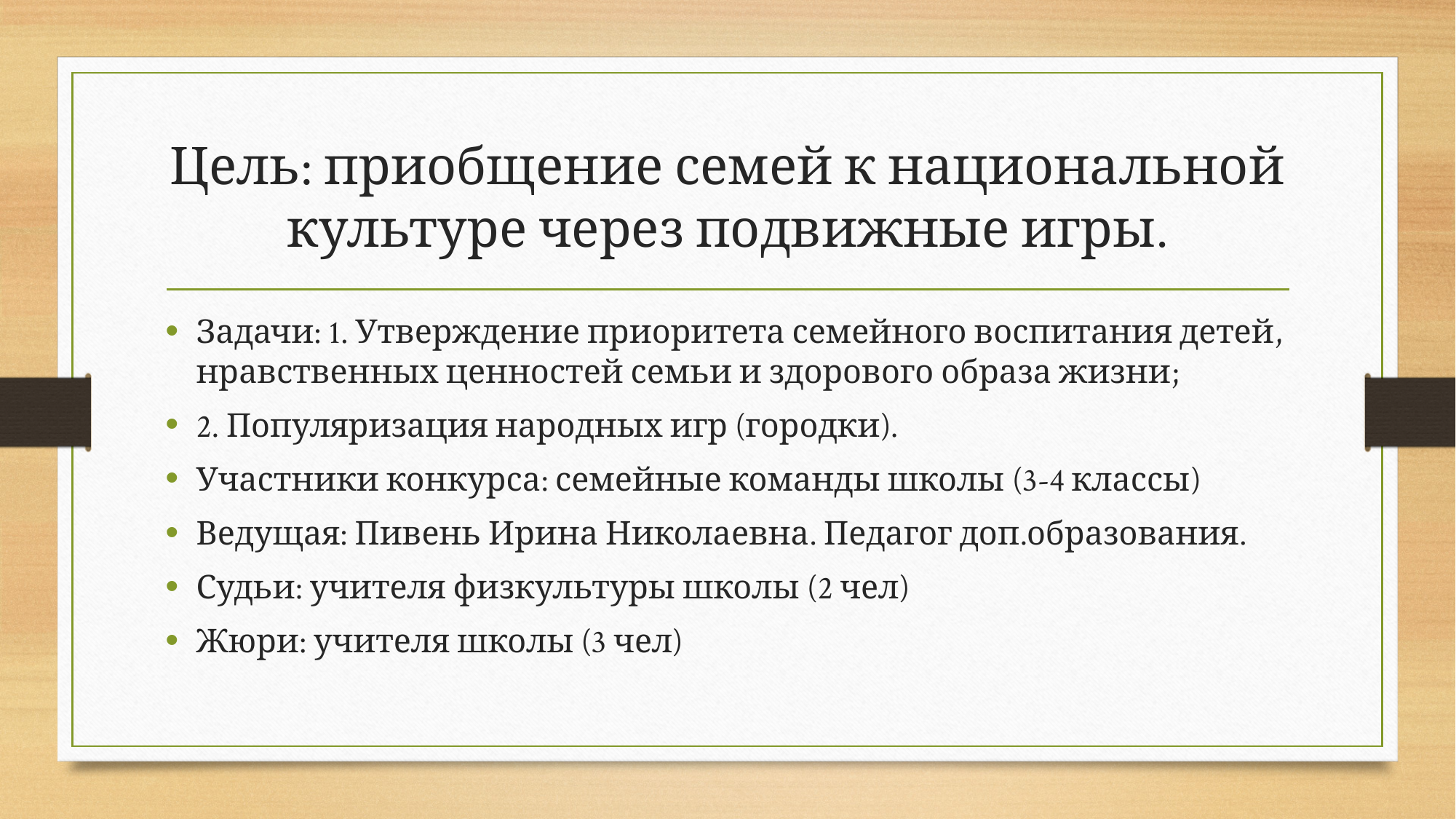

# Цель: приобщение семей к национальной культуре через подвижные игры.
Задачи: 1. Утверждение приоритета семейного воспитания детей, нравственных ценностей семьи и здорового образа жизни;
2. Популяризация народных игр (городки).
Участники конкурса: семейные команды школы (3-4 классы)
Ведущая: Пивень Ирина Николаевна. Педагог доп.образования.
Судьи: учителя физкультуры школы (2 чел)
Жюри: учителя школы (3 чел)